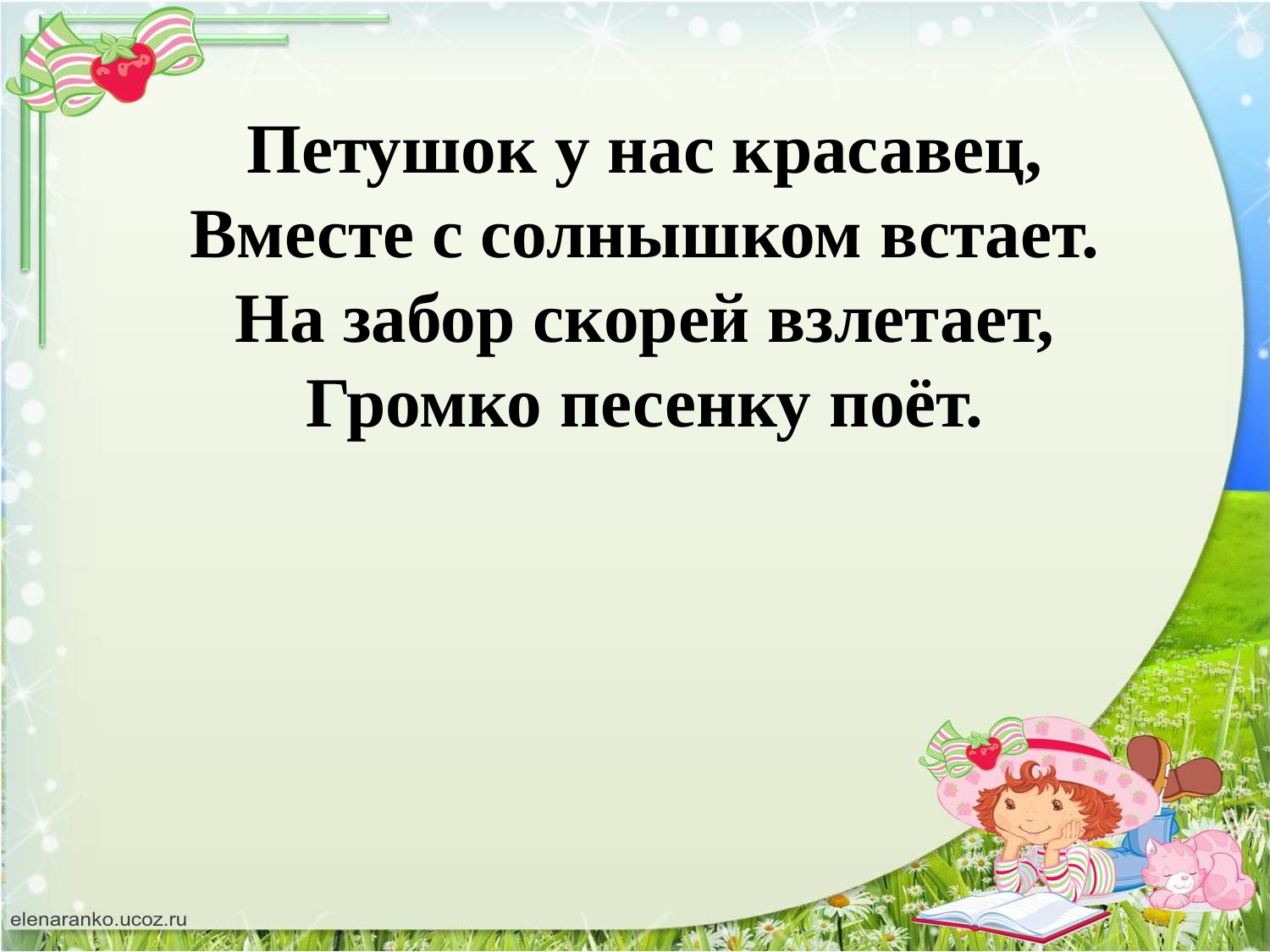

Петушок у нас красавец,
Вместе с солнышком встает.
На забор скорей взлетает,
Громко песенку поёт.